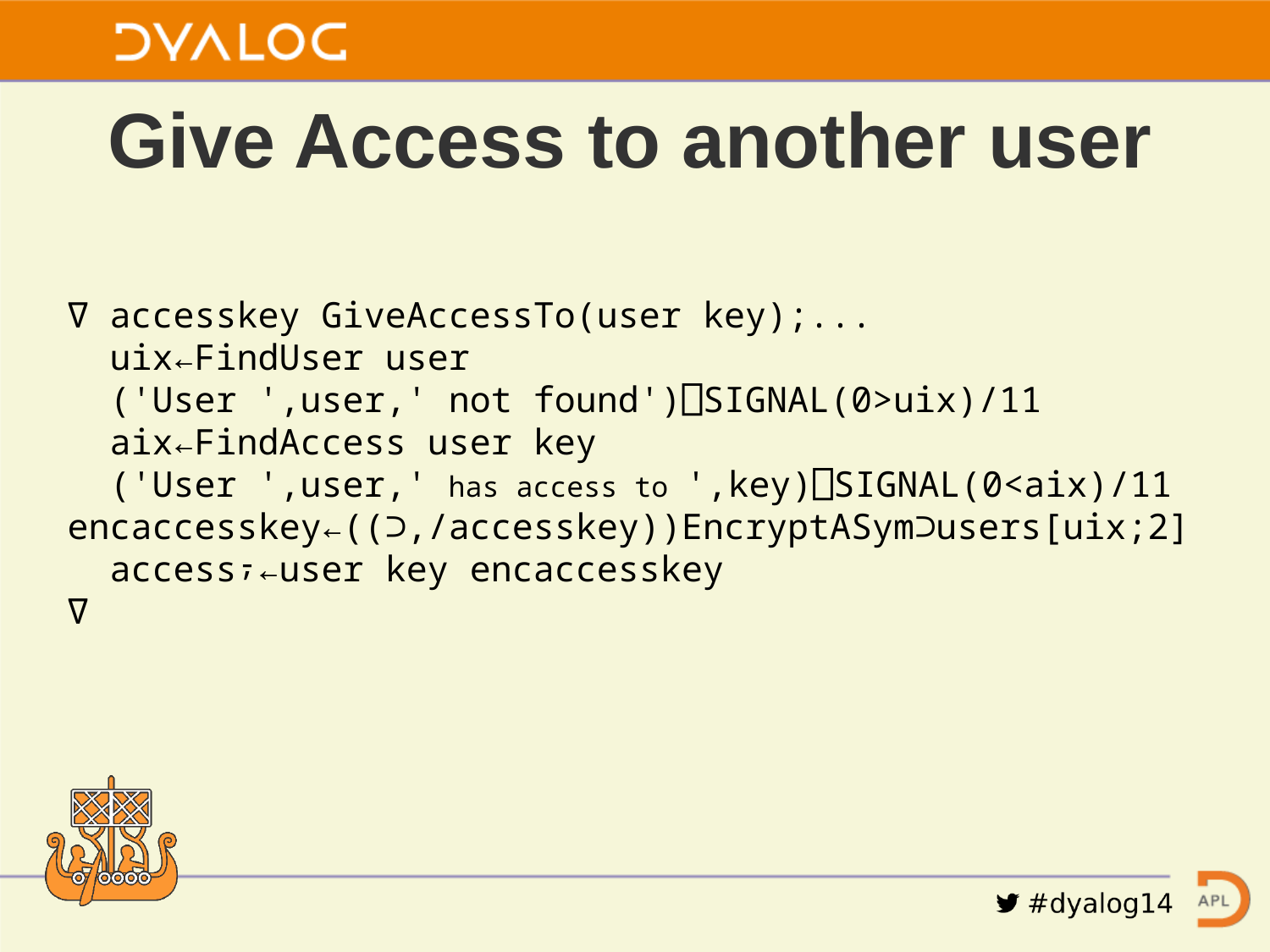

# Give Access to another user
∇ accesskey GiveAccessTo(user key);...
  uix←FindUser user
  ('User ',user,' not found')⎕SIGNAL(0>uix)/11
  aix←FindAccess user key
  ('User ',user,' has access to ',key)⎕SIGNAL(0<aix)/11
encaccesskey←((⊃,/accesskey))EncryptASym⊃users[uix;2]
  access⍪←user key encaccesskey
∇